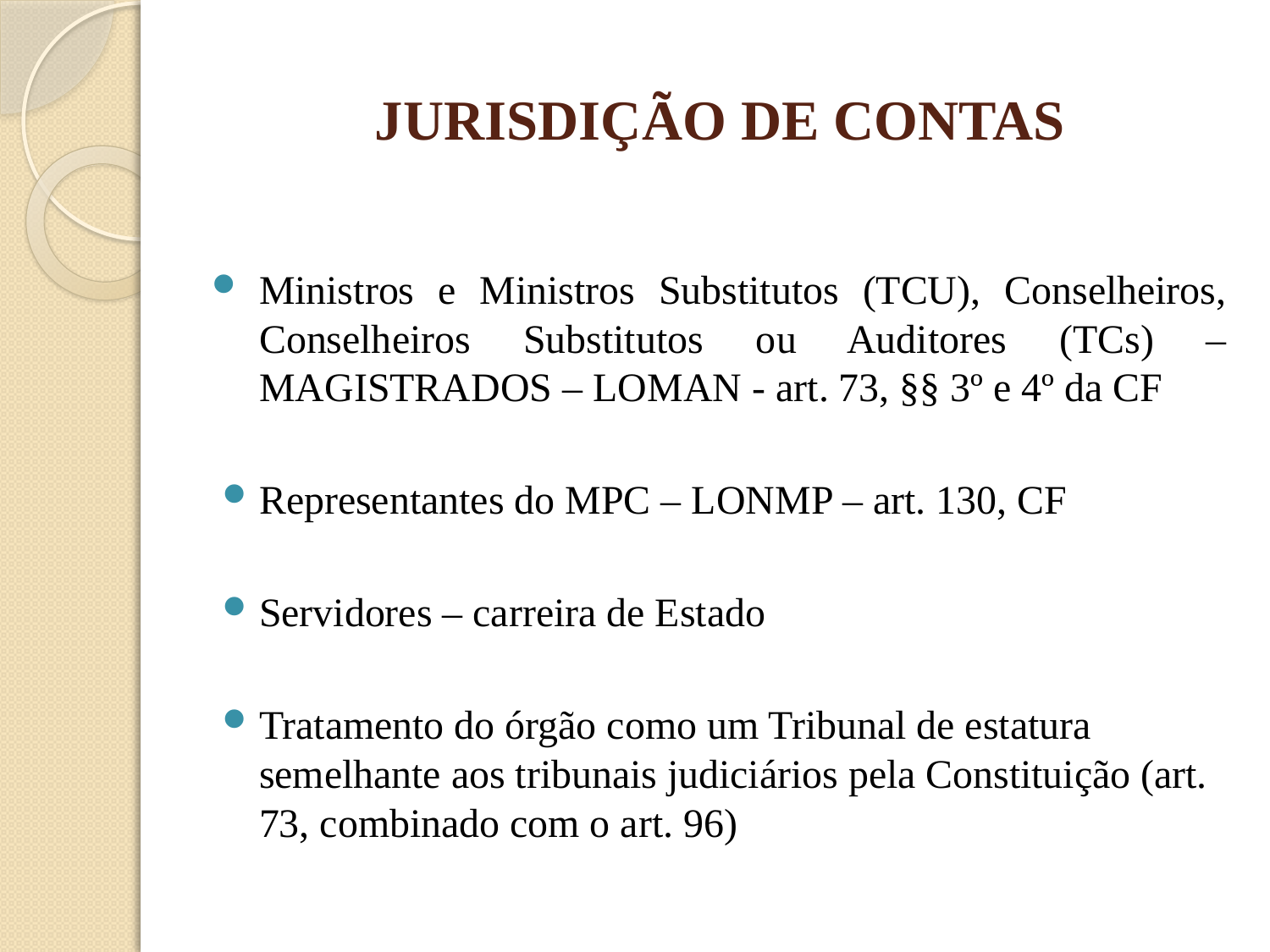

# JURISDIÇÃO DE CONTAS

Ministros e Ministros Substitutos (TCU), Conselheiros, Conselheiros Substitutos ou Auditores (TCs) – MAGISTRADOS – LOMAN - art. 73, §§ 3º e 4º da CF

Representantes do MPC – LONMP – art. 130, CF

Servidores – carreira de Estado

Tratamento do órgão como um Tribunal de estatura semelhante aos tribunais judiciários pela Constituição (art. 73, combinado com o art. 96)